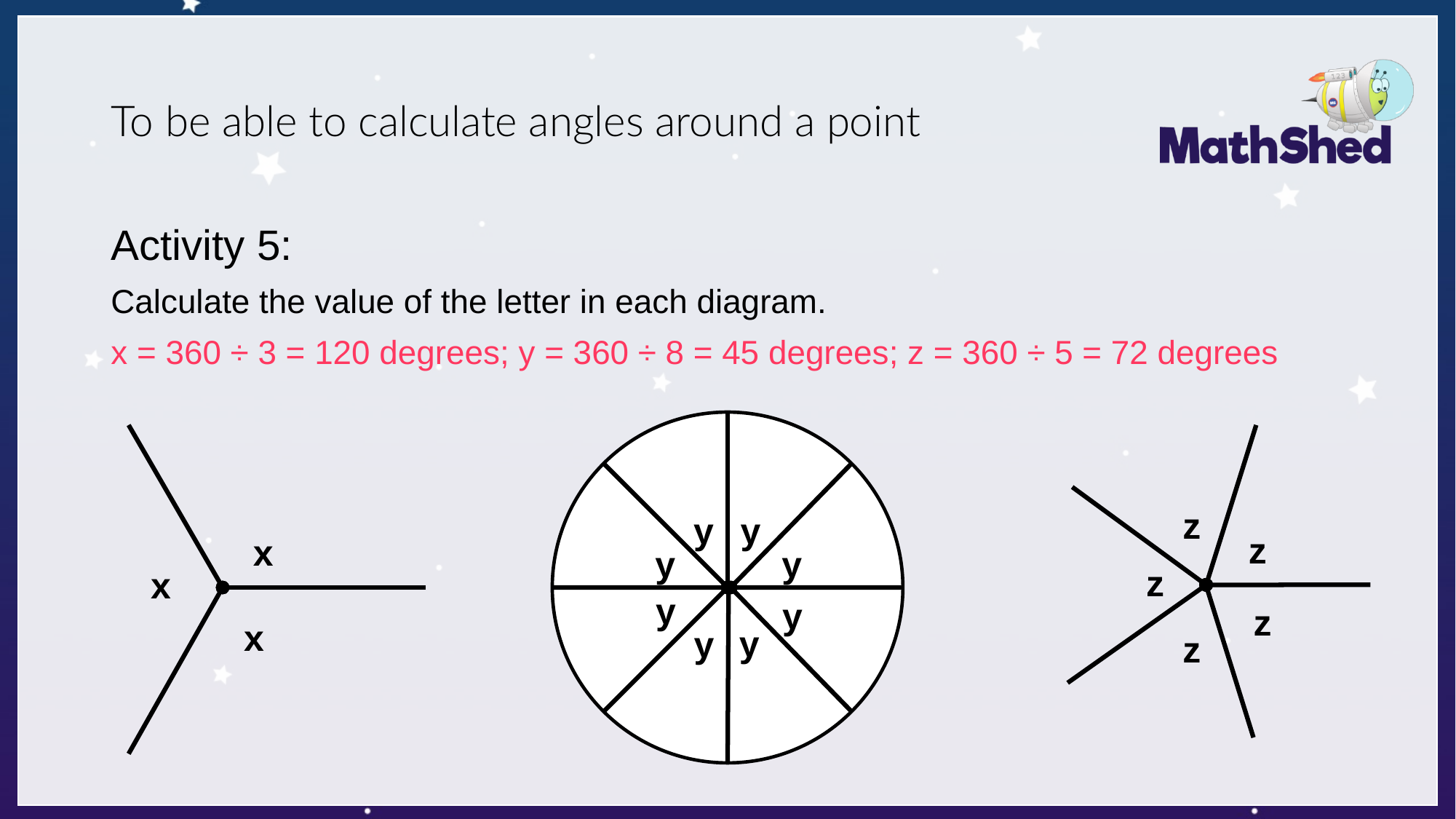

# To be able to calculate angles around a point
Activity 5:
Calculate the value of the letter in each diagram.
x = 360 ÷ 3 = 120 degrees; y = 360 ÷ 8 = 45 degrees; z = 360 ÷ 5 = 72 degrees

z
y
y
z
x
y
y
z
x
y
y
z
x
y
y
z